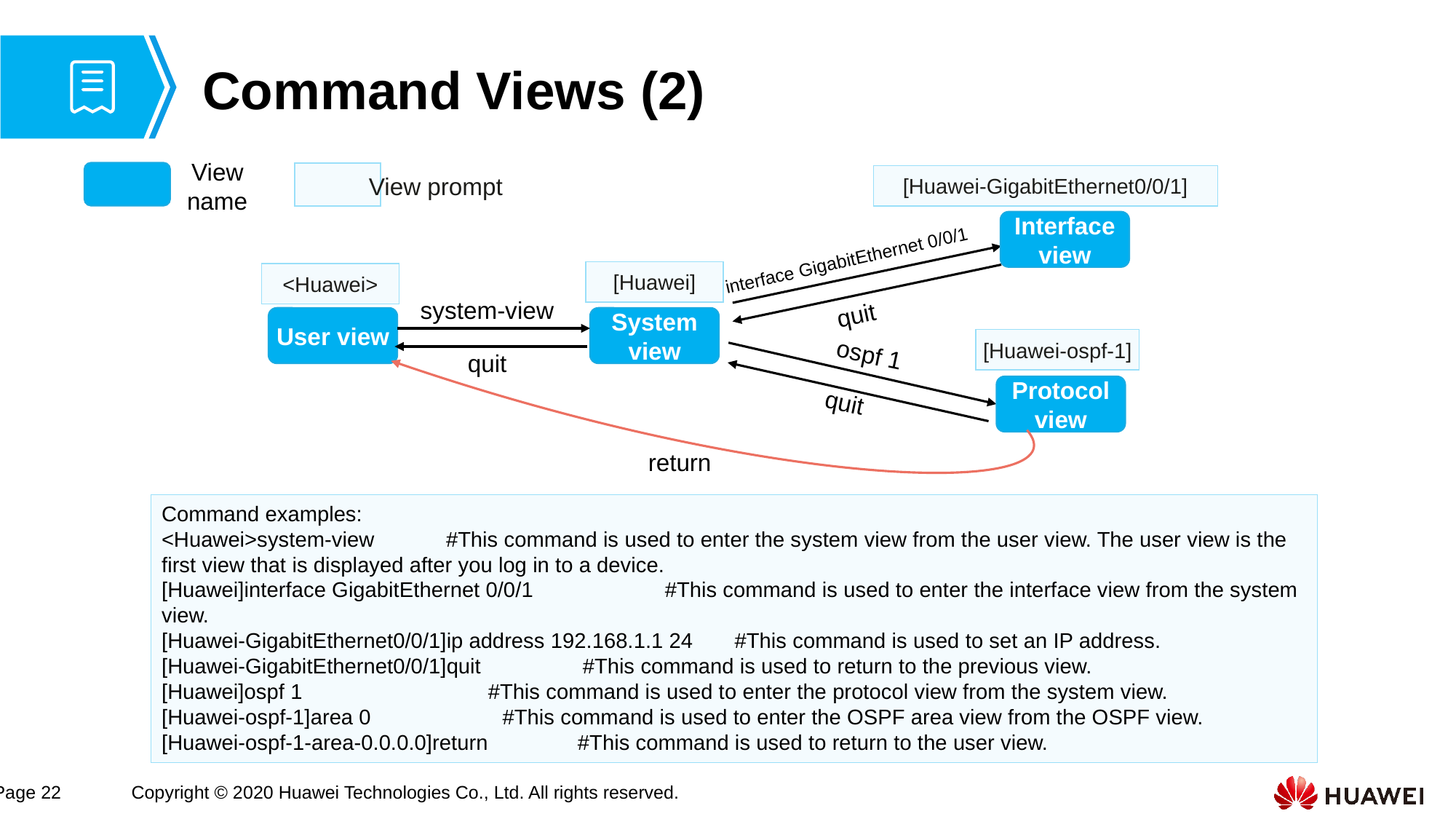

# Command Views (2)

View prompt
View name
[Huawei-GigabitEthernet0/0/1]
Interface view

interface GigabitEthernet 0/0/1
[Huawei]
<Huawei>
system-view
quit
User view
System view
[Huawei-ospf-1]
ospf 1
quit
Protocol view
quit
return
Command examples:
<Huawei>system-view            #This command is used to enter the system view from the user view. The user view is the first view that is displayed after you log in to a device.
[Huawei]interface GigabitEthernet 0/0/1                      #This command is used to enter the interface view from the system view.
[Huawei-GigabitEthernet0/0/1]ip address 192.168.1.1 24       #This command is used to set an IP address.
[Huawei-GigabitEthernet0/0/1]quit                 #This command is used to return to the previous view.
[Huawei]ospf 1                               #This command is used to enter the protocol view from the system view.
[Huawei-ospf-1]area 0                      #This command is used to enter the OSPF area view from the OSPF view.
[Huawei-ospf-1-area-0.0.0.0]return               #This command is used to return to the user view.